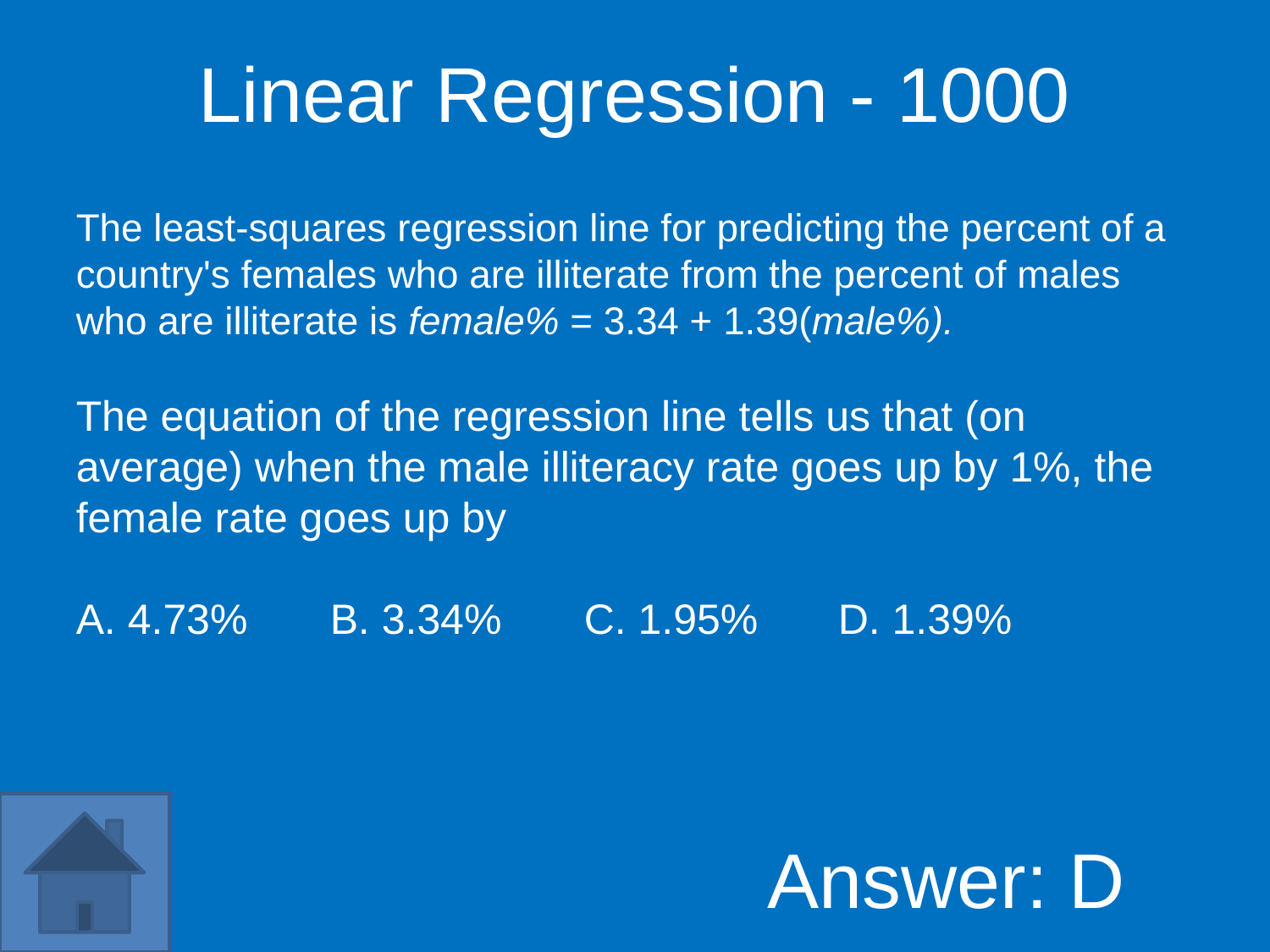

Linear Regression - 1000
The least-squares regression line for predicting the percent of a country's females who are illiterate from the percent of males who are illiterate is female% = 3.34 + 1.39(male%).

The equation of the regression line tells us that (on average) when the male illiteracy rate goes up by 1%, the female rate goes up by

A. 4.73% 	B. 3.34% 	C. 1.95% 	D. 1.39%

Answer: D